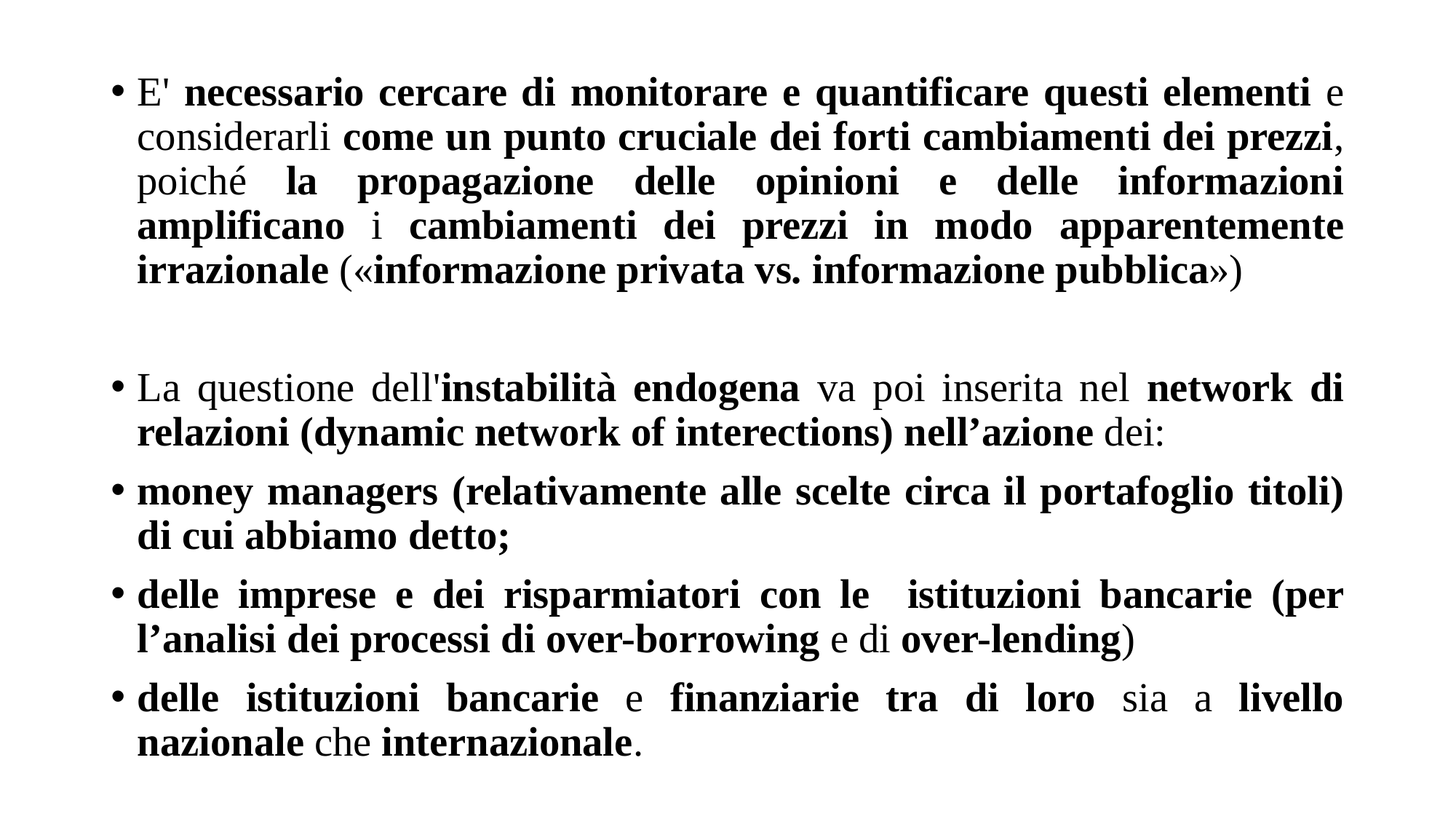

E' necessario cercare di monitorare e quantificare questi elementi e considerarli come un punto cruciale dei forti cambiamenti dei prezzi, poiché la propagazione delle opinioni e delle informazioni amplificano i cambiamenti dei prezzi in modo apparentemente irrazionale («informazione privata vs. informazione pubblica»)

La questione dell'instabilità endogena va poi inserita nel network di relazioni (dynamic network of interections) nell’azione dei:
money managers (relativamente alle scelte circa il portafoglio titoli) di cui abbiamo detto;
delle imprese e dei risparmiatori con le  istituzioni bancarie (per l’analisi dei processi di over-borrowing e di over-lending)
delle istituzioni bancarie e finanziarie tra di loro sia a livello nazionale che internazionale.